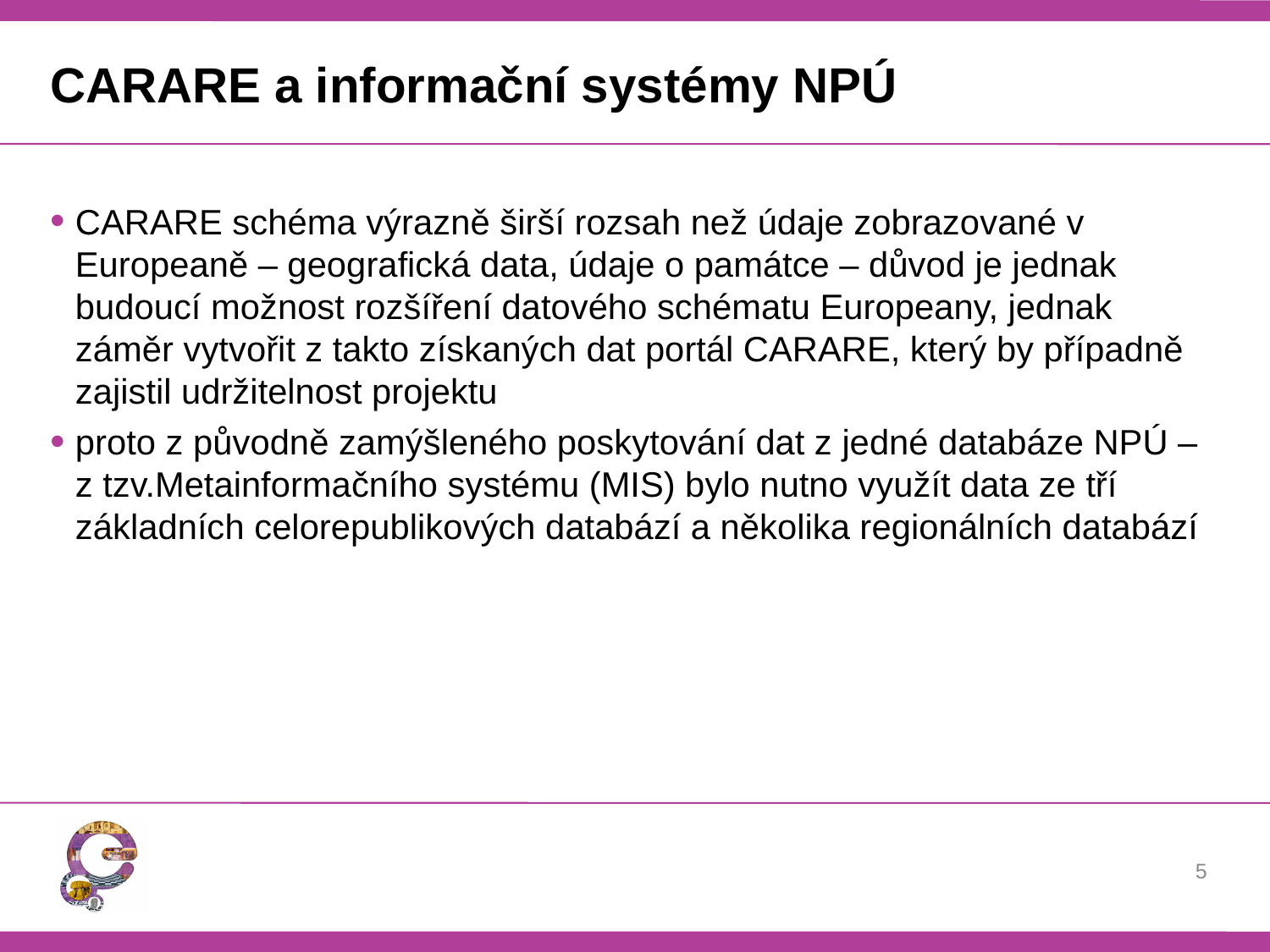

# CARARE a informační systémy NPÚ
CARARE schéma výrazně širší rozsah než údaje zobrazované v Europeaně – geografická data, údaje o památce – důvod je jednak budoucí možnost rozšíření datového schématu Europeany, jednak záměr vytvořit z takto získaných dat portál CARARE, který by případně zajistil udržitelnost projektu
proto z původně zamýšleného poskytování dat z jedné databáze NPÚ – z tzv.Metainformačního systému (MIS) bylo nutno využít data ze tří základních celorepublikových databází a několika regionálních databází

5